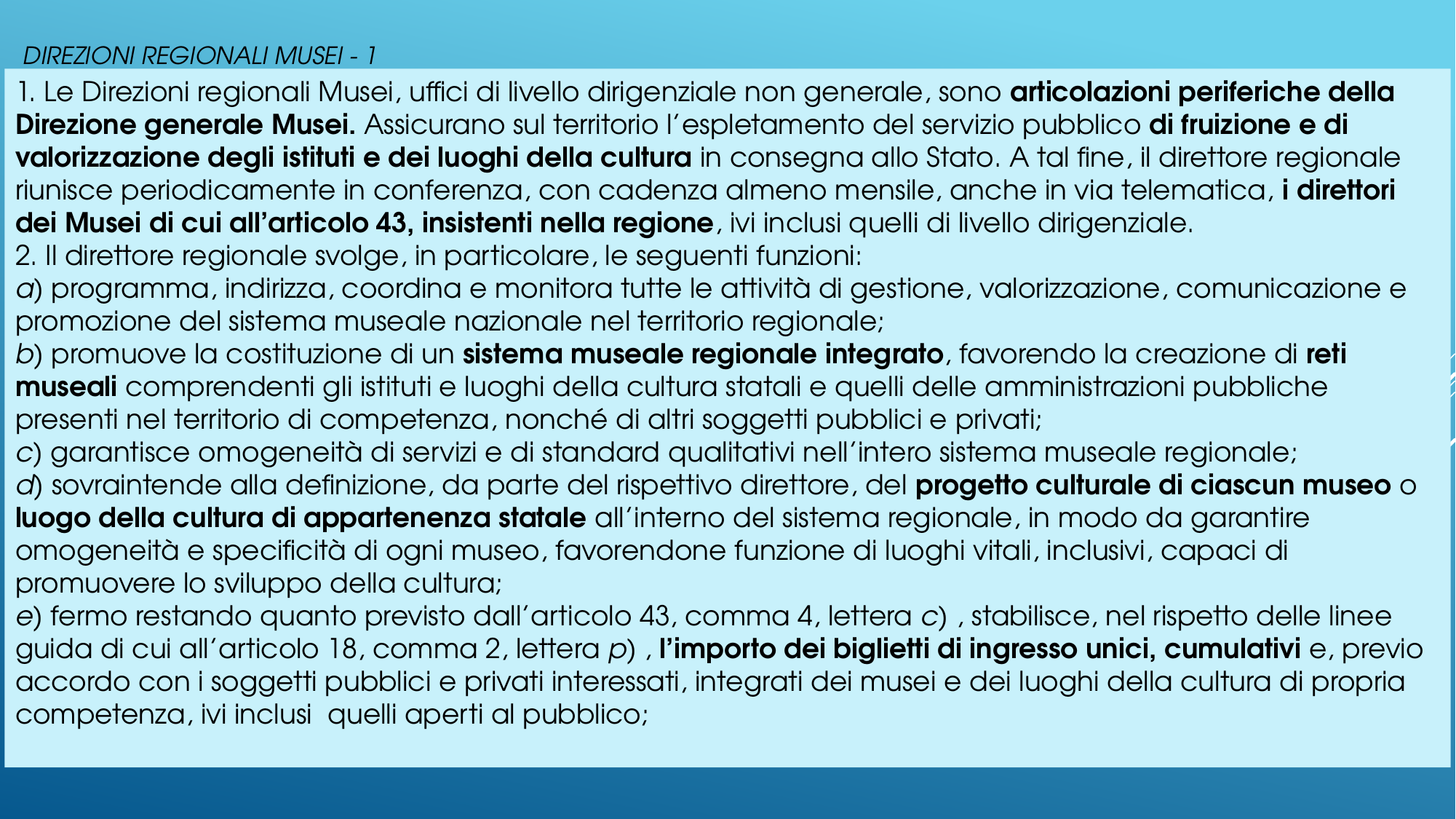

#
     DIreZIONI REGIONALI MUSEI - 1
1. Le Direzioni regionali Musei, uffici di livello dirigenziale non generale, sono articolazioni periferiche della Direzione generale Musei. Assicurano sul territorio l’espletamento del servizio pubblico di fruizione e di valorizzazione degli istituti e dei luoghi della cultura in consegna allo Stato. A tal fine, il direttore regionale riunisce periodicamente in conferenza, con cadenza almeno mensile, anche in via telematica, i direttori dei Musei di cui all’articolo 43, insistenti nella regione, ivi inclusi quelli di livello dirigenziale.
2. Il direttore regionale svolge, in particolare, le seguenti funzioni:
a) programma, indirizza, coordina e monitora tutte le attività di gestione, valorizzazione, comunicazione e
promozione del sistema museale nazionale nel territorio regionale;
b) promuove la costituzione di un sistema museale regionale integrato, favorendo la creazione di reti museali comprendenti gli istituti e luoghi della cultura statali e quelli delle amministrazioni pubbliche presenti nel territorio di competenza, nonché di altri soggetti pubblici e privati;
c) garantisce omogeneità di servizi e di standard qualitativi nell’intero sistema museale regionale;
d) sovraintende alla definizione, da parte del rispettivo direttore, del progetto culturale di ciascun museo o
luogo della cultura di appartenenza statale all’interno del sistema regionale, in modo da garantire omogeneità e specificità di ogni museo, favorendone funzione di luoghi vitali, inclusivi, capaci di promuovere lo sviluppo della cultura;
e) fermo restando quanto previsto dall’articolo 43, comma 4, lettera c) , stabilisce, nel rispetto delle linee guida di cui all’articolo 18, comma 2, lettera p) , l’importo dei biglietti di ingresso unici, cumulativi e, previo accordo con i soggetti pubblici e privati interessati, integrati dei musei e dei luoghi della cultura di propria competenza, ivi inclusi  quelli aperti al pubblico;